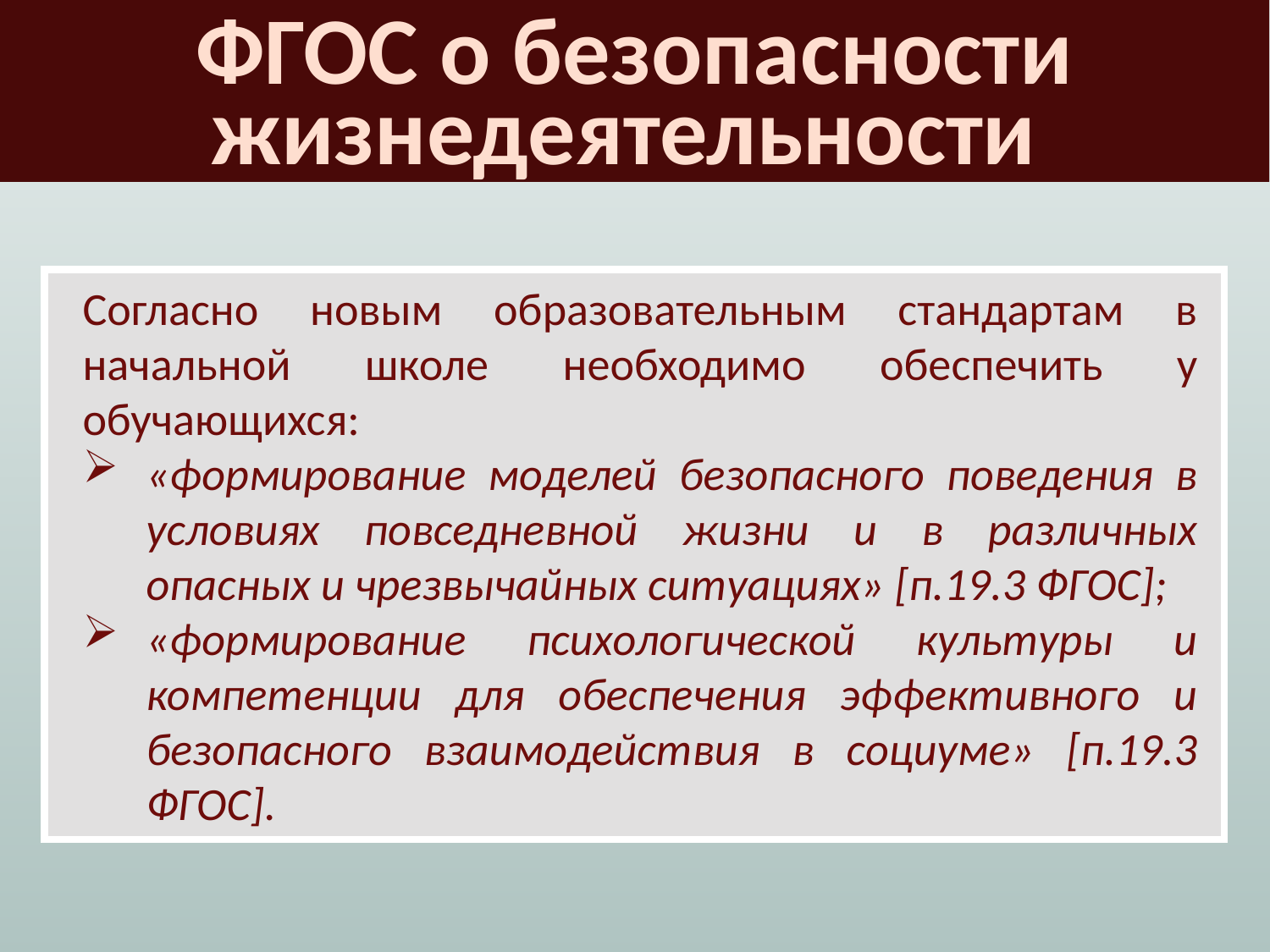

ФГОС о безопасности жизнедеятельности
Согласно новым образовательным стандартам в начальной школе необходимо обеспечить у обучающихся:
«формирование моделей безопасного поведения в условиях повседневной жизни и в различных опасных и чрезвычайных ситуациях» [п.19.3 ФГОС];
«формирование психологической культуры и компетенции для обеспечения эффективного и безопасного взаимодействия в социуме» [п.19.3 ФГОС].